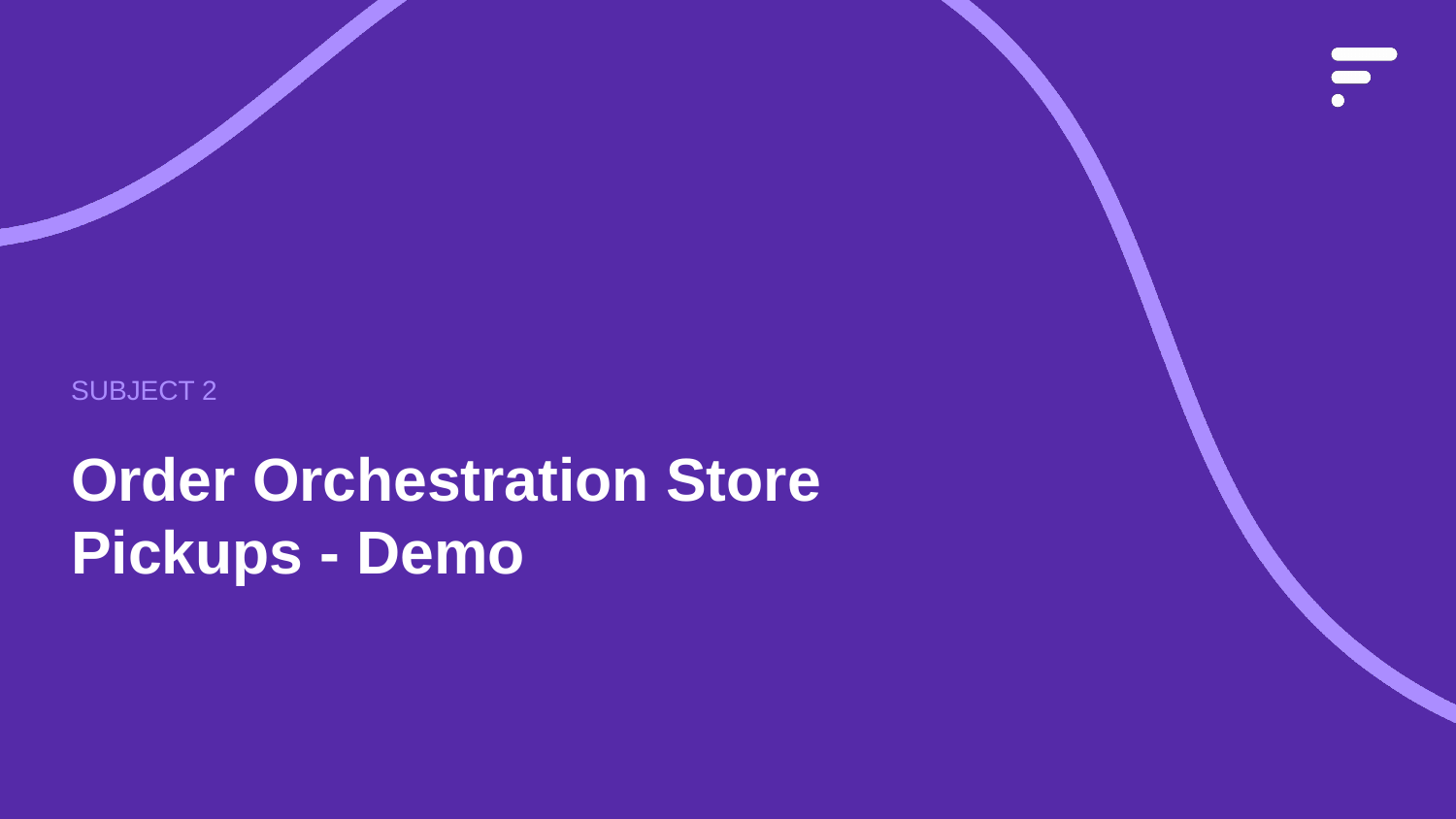

SUBJECT 2
Order Orchestration Store Pickups - Demo